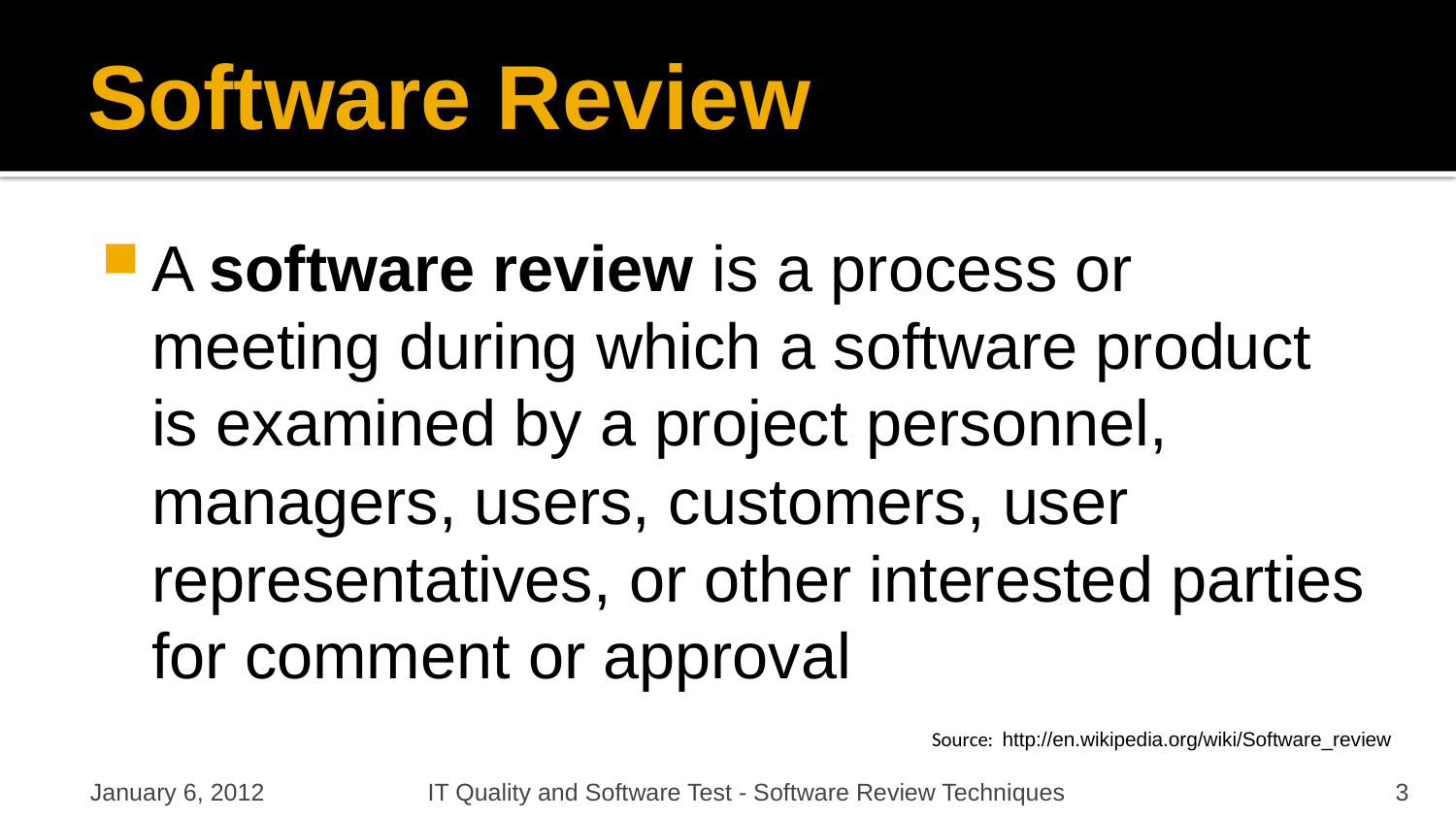

# Software Review
A software review is a process or meeting during which a software product is examined by a project personnel, managers, users, customers, user representatives, or other interested parties for comment or approval
Source:  http://en.wikipedia.org/wiki/Software_review
January 6, 2012
IT Quality and Software Test - Software Review Techniques
3